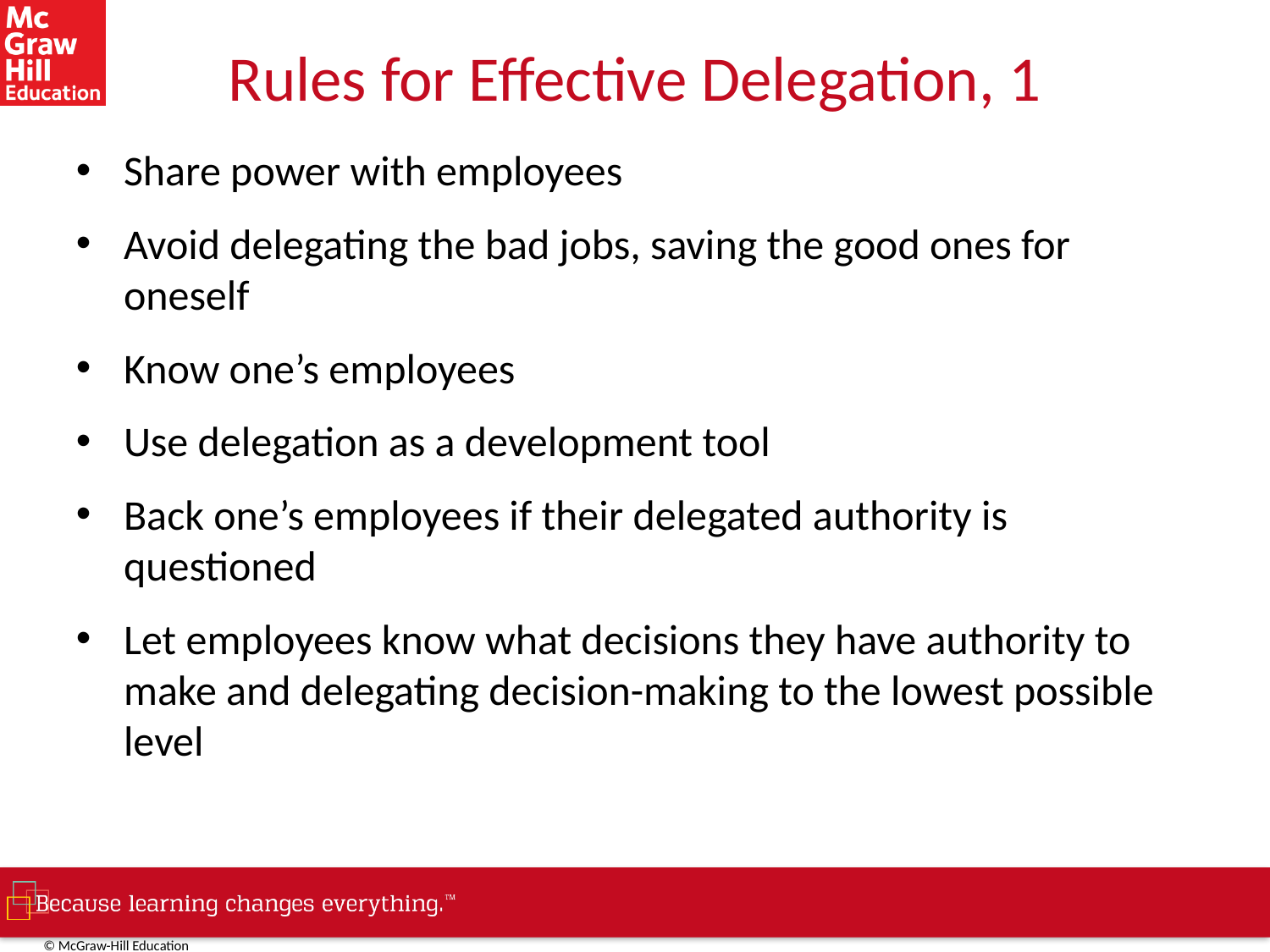

# Rules for Effective Delegation, 1
Share power with employees
Avoid delegating the bad jobs, saving the good ones for oneself
Know one’s employees
Use delegation as a development tool
Back one’s employees if their delegated authority is questioned
Let employees know what decisions they have authority to make and delegating decision-making to the lowest possible level